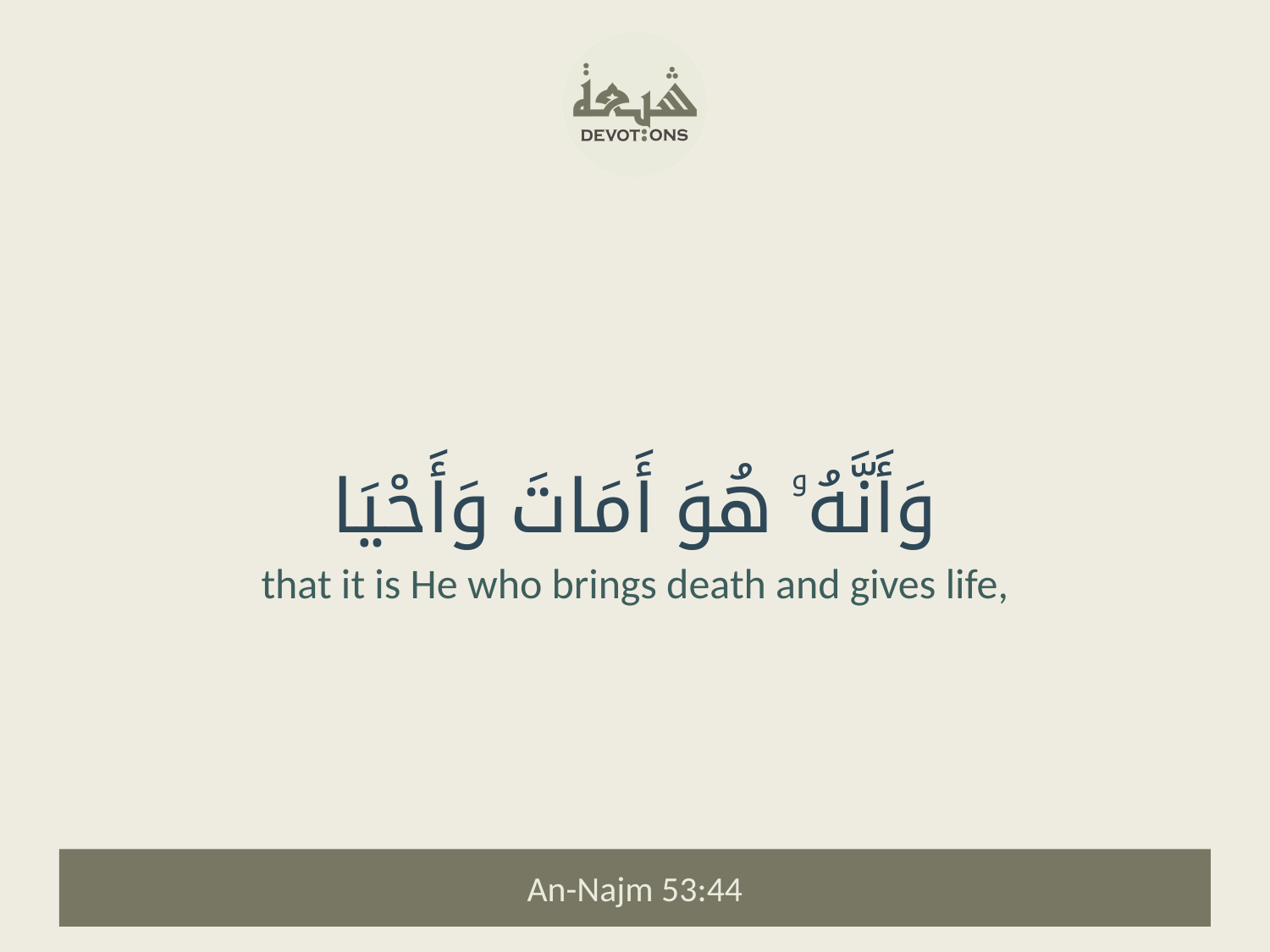

وَأَنَّهُۥ هُوَ أَمَاتَ وَأَحْيَا
that it is He who brings death and gives life,
An-Najm 53:44